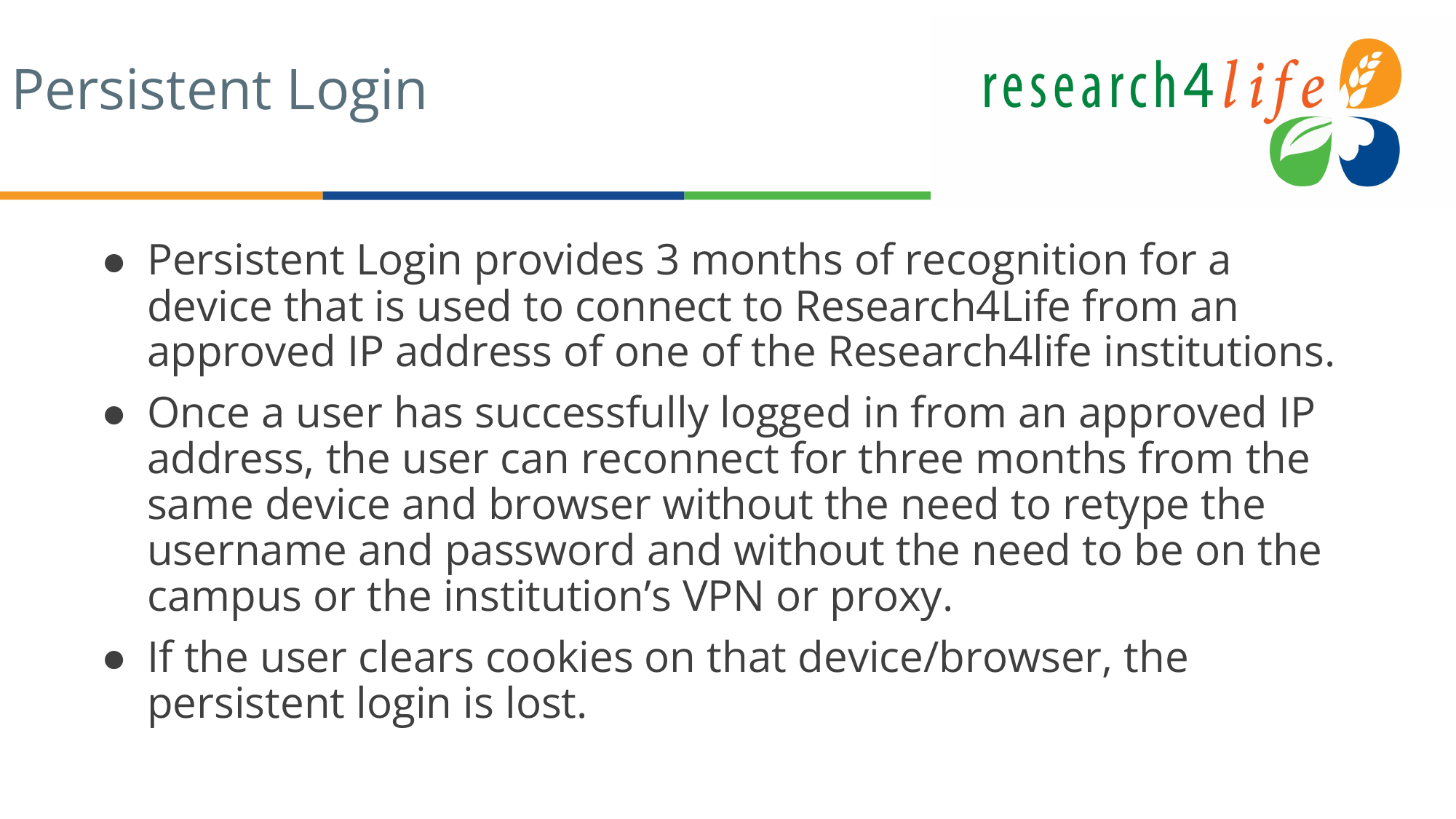

# Persistent Login
Persistent Login provides 3 months of recognition for a device that is used to connect to Research4Life from an approved IP address of one of the Research4life institutions.
Once a user has successfully logged in from an approved IP address, the user can reconnect for three months from the same device and browser without the need to retype the username and password and without the need to be on the campus or the institution’s VPN or proxy.
If the user clears cookies on that device/browser, the persistent login is lost.